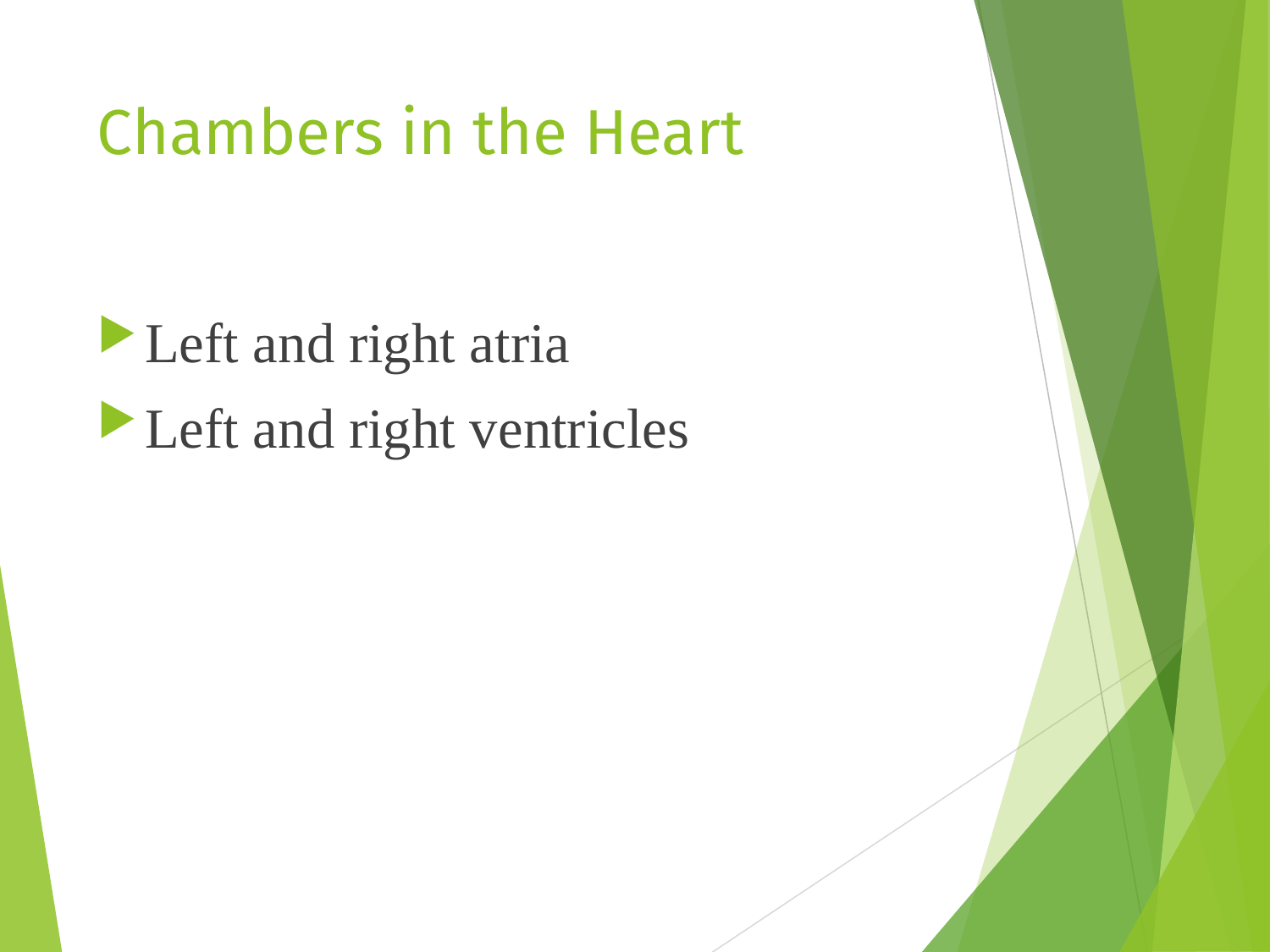

# Chambers in the Heart
Left and right atria
Left and right ventricles